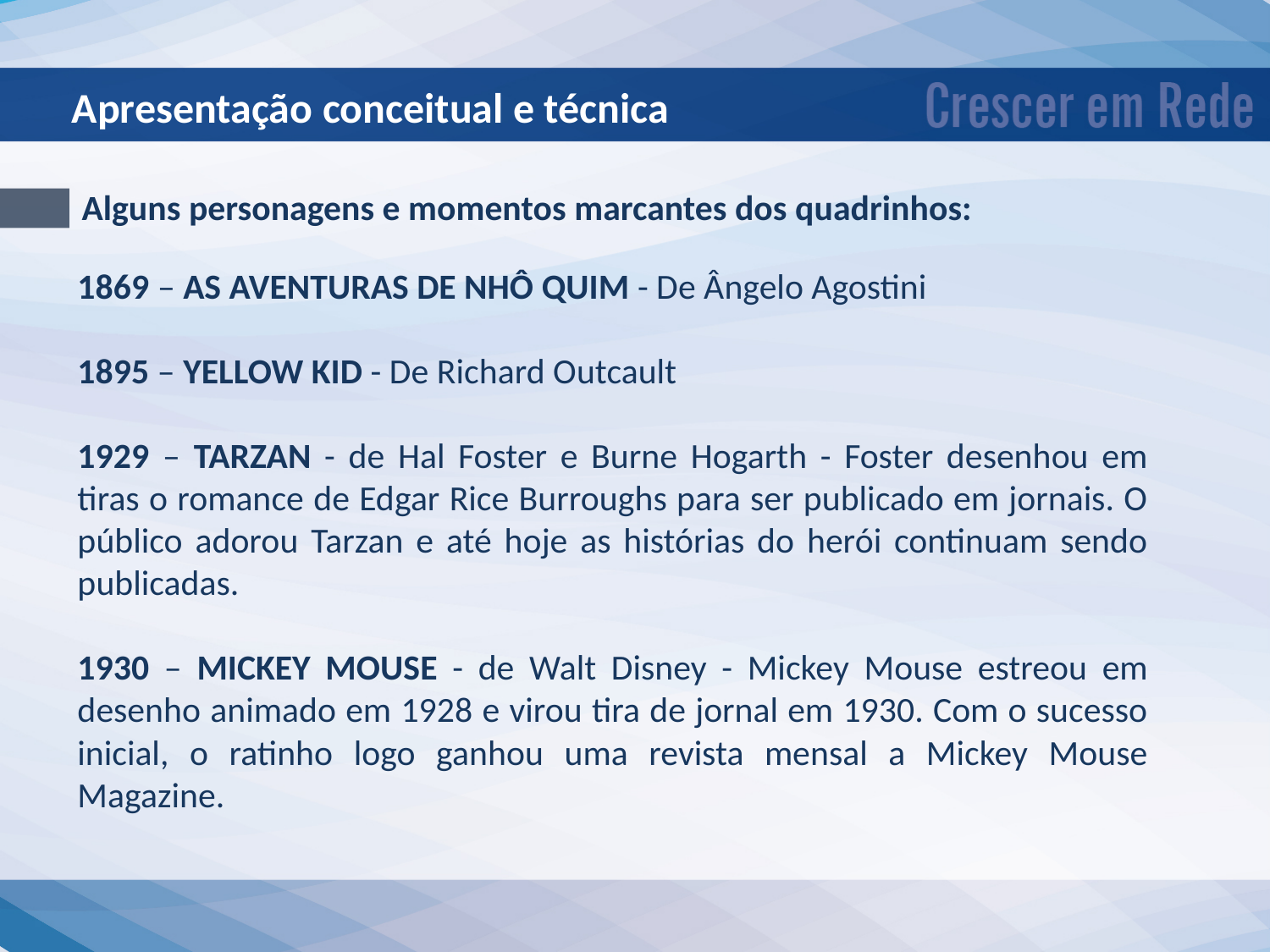

Apresentação conceitual e técnica
Alguns personagens e momentos marcantes dos quadrinhos:

1869 – AS AVENTURAS DE NHÔ QUIM - De Ângelo Agostini

1895 – YELLOW KID - De Richard Outcault

1929 – TARZAN - de Hal Foster e Burne Hogarth - Foster desenhou em tiras o romance de Edgar Rice Burroughs para ser publicado em jornais. O público adorou Tarzan e até hoje as histórias do herói continuam sendo publicadas.

1930 – MICKEY MOUSE - de Walt Disney - Mickey Mouse estreou em desenho animado em 1928 e virou tira de jornal em 1930. Com o sucesso inicial, o ratinho logo ganhou uma revista mensal a Mickey Mouse Magazine.